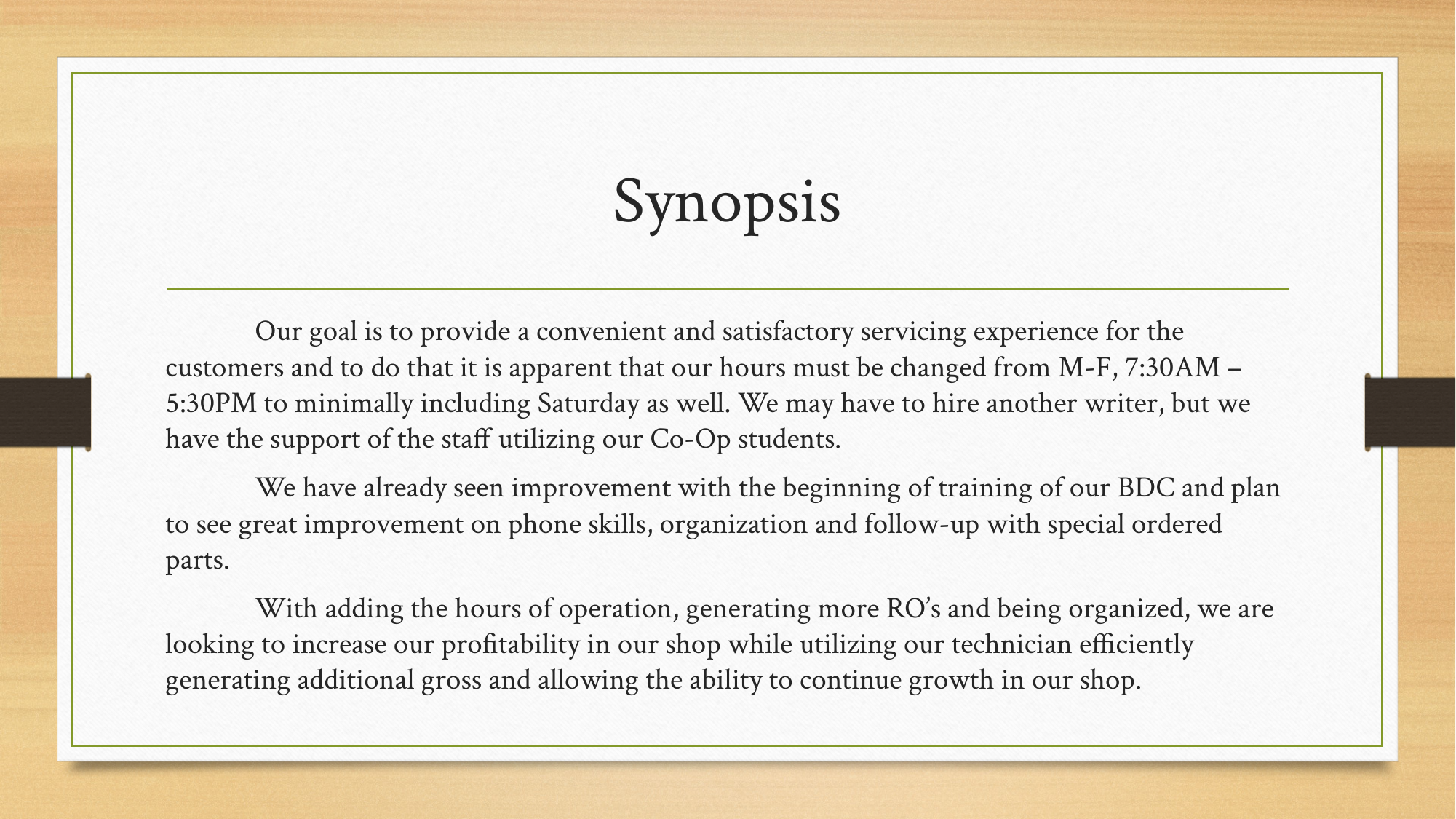

# Synopsis
	Our goal is to provide a convenient and satisfactory servicing experience for the customers and to do that it is apparent that our hours must be changed from M-F, 7:30AM – 5:30PM to minimally including Saturday as well. We may have to hire another writer, but we have the support of the staff utilizing our Co-Op students.
	We have already seen improvement with the beginning of training of our BDC and plan to see great improvement on phone skills, organization and follow-up with special ordered parts.
	With adding the hours of operation, generating more RO’s and being organized, we are looking to increase our profitability in our shop while utilizing our technician efficiently generating additional gross and allowing the ability to continue growth in our shop.